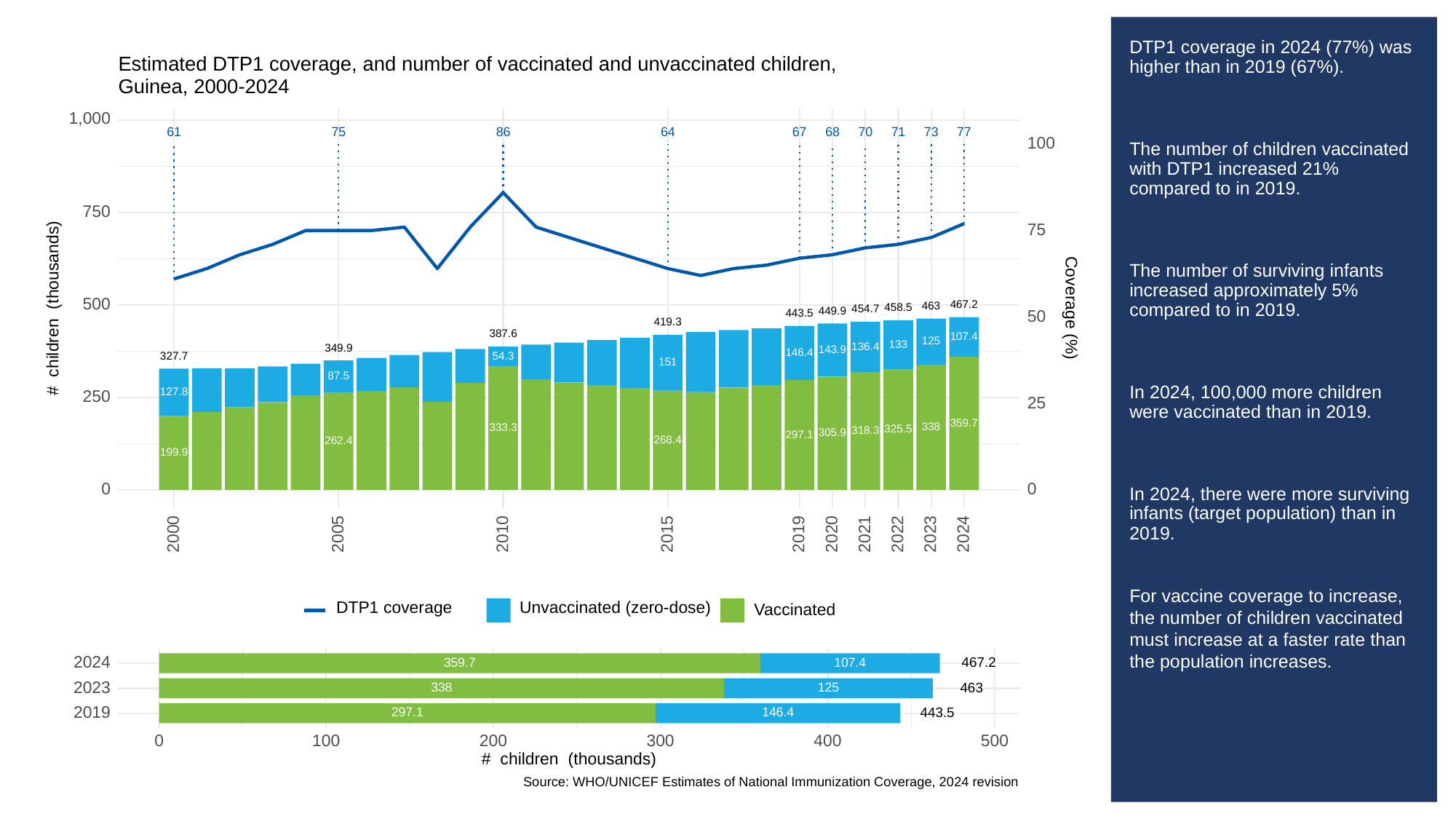

# DTP1 coverage in 2024 (77%) was higher than in 2019 (67%).

The number of children vaccinated with DTP1 increased 21% compared to in 2019.

The number of surviving infants increased approximately 5% compared to in 2019.

In 2024, 100,000 more children were vaccinated than in 2019.

In 2024, there were more surviving infants (target population) than in 2019.

For vaccine coverage to increase, the number of children vaccinated must increase at a faster rate than the population increases.

Estimated DTP1 coverage, and number of vaccinated and unvaccinated children,
Guinea, 2000-2024

1,000

73
61
86
64
67
68
70
75
71
77
100

750

75

500
#  children  (thousands)
Coverage (%)
467.2
463
458.5

454.7
449.9
443.5
50

419.3

387.6

107.4

125

133

136.4
349.9

143.9

146.4

54.3
327.7

151

87.5

127.8

250

25

359.7
338
333.3
325.5
318.3
305.9
297.1
268.4
262.4

199.9
0
0

2023
2000
2005
2010
2015
2019
2020
2021
2022
2024

Unvaccinated (zero-dose)
DTP1 coverage
Vaccinated

2024
467.2
359.7
107.4

2023
463
338
125

2019
443.5
297.1
146.4

300
0
100
200
400
500
#  children  (thousands)
Source: WHO/UNICEF Estimates of National Immunization Coverage, 2024 revision